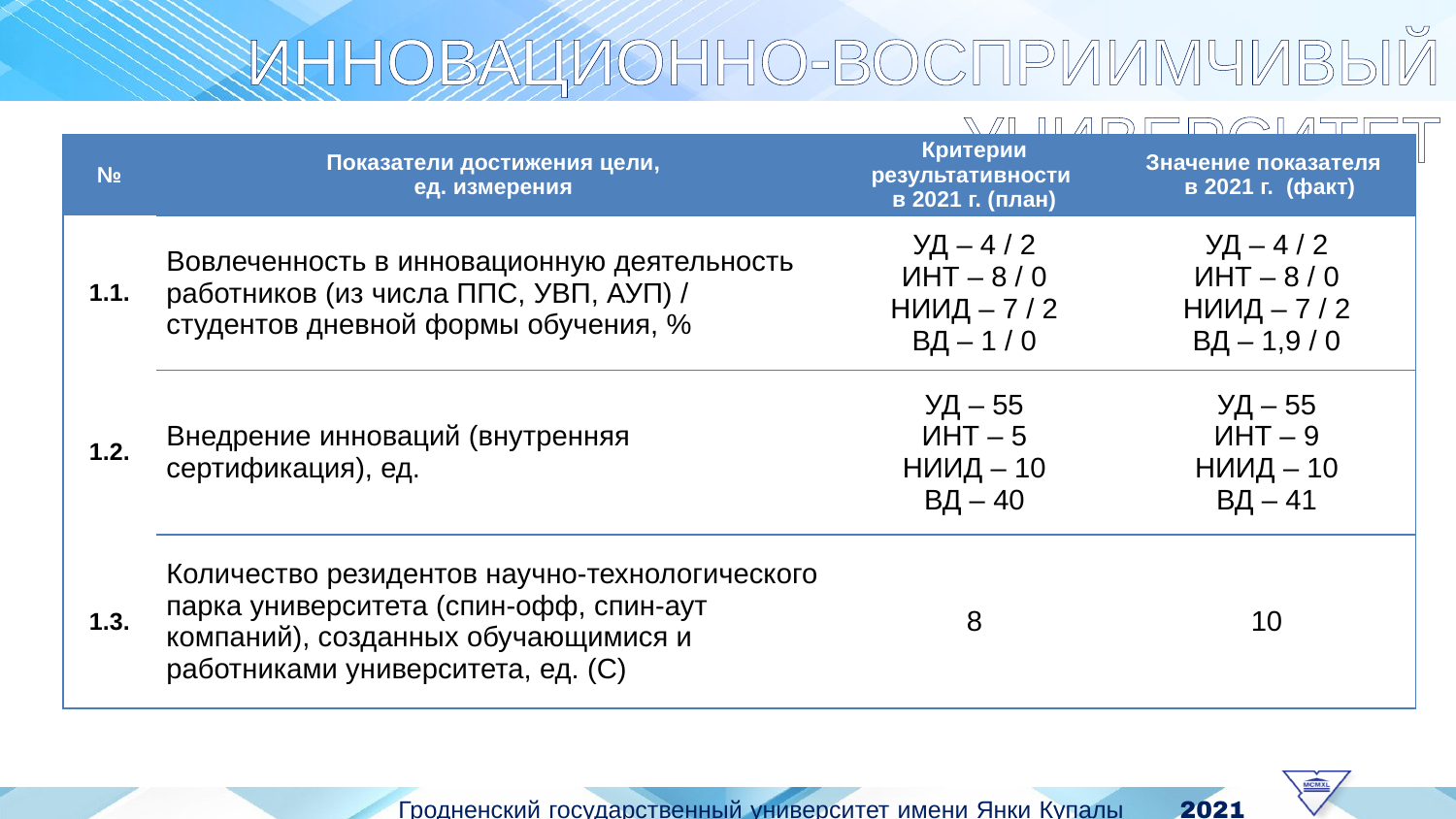

ИННОВАЦИОННО-ВОСПРИИМЧИВЫЙ УНИВЕРСИТЕТ
| № | Показатели достижения цели, ед. измерения | Критерии результативности в 2021 г. (план) | Значение показателя в 2021 г. (факт) |
| --- | --- | --- | --- |
| 1.1. | Вовлеченность в инновационную деятельность работников (из числа ППС, УВП, АУП) / студентов дневной формы обучения, % | УД – 4 / 2 ИНТ – 8 / 0 НИИД – 7 / 2 ВД – 1 / 0 | УД – 4 / 2 ИНТ – 8 / 0 НИИД – 7 / 2 ВД – 1,9 / 0 |
| 1.2. | Внедрение инноваций (внутренняя сертификация), ед. | УД – 55 ИНТ – 5 НИИД – 10 ВД – 40 | УД – 55 ИНТ – 9 НИИД – 10 ВД – 41 |
| 1.3. | Количество резидентов научно-технологического парка университета (спин-офф, спин-аут компаний), созданных обучающимися и работниками университета, ед. (С) | 8 | 10 |